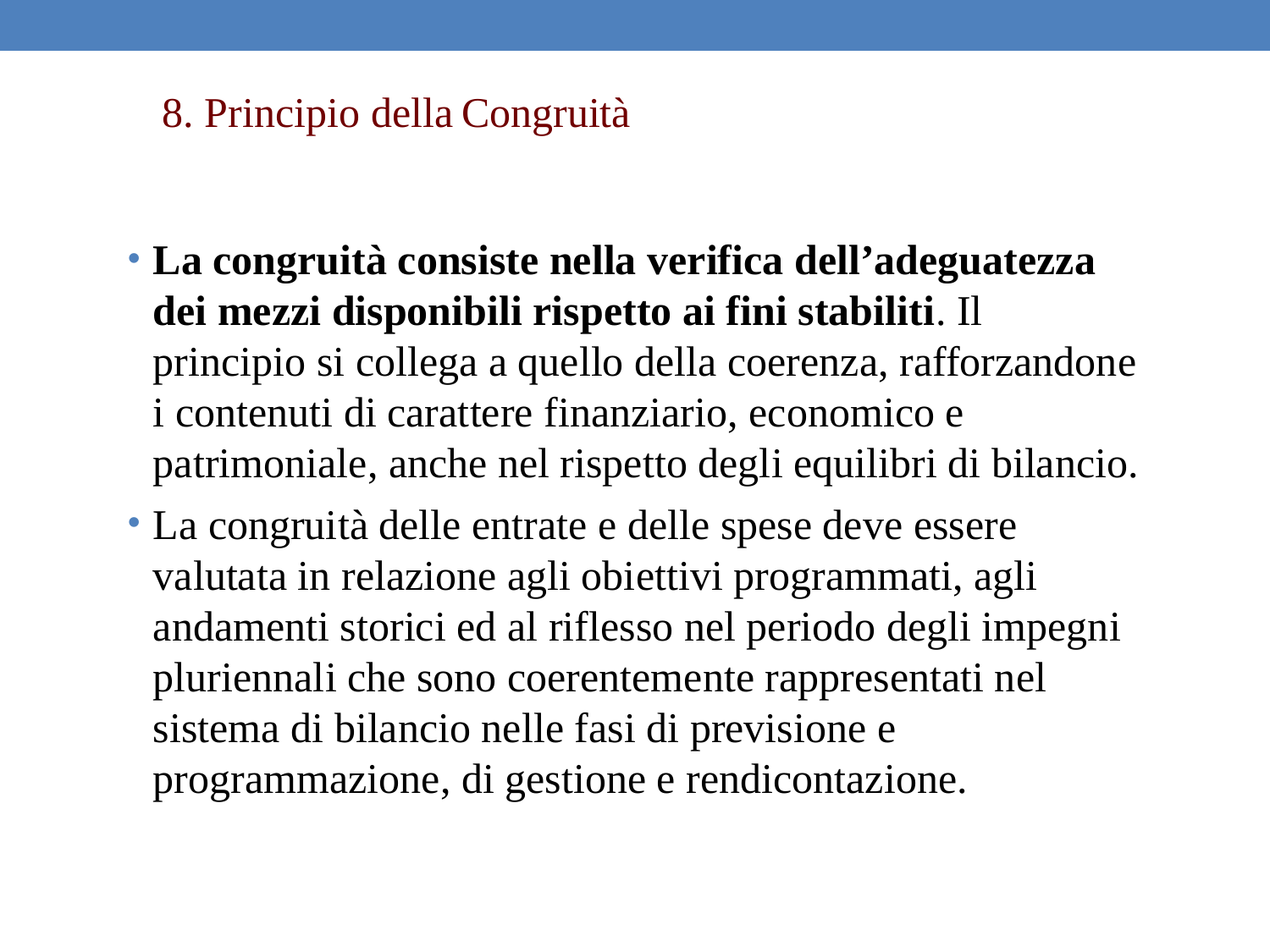

8. Principio della Congruità
La congruità consiste nella verifica dell’adeguatezza dei mezzi disponibili rispetto ai fini stabiliti. Il principio si collega a quello della coerenza, rafforzandone i contenuti di carattere finanziario, economico e patrimoniale, anche nel rispetto degli equilibri di bilancio.
La congruità delle entrate e delle spese deve essere valutata in relazione agli obiettivi programmati, agli andamenti storici ed al riflesso nel periodo degli impegni pluriennali che sono coerentemente rappresentati nel sistema di bilancio nelle fasi di previsione e programmazione, di gestione e rendicontazione.